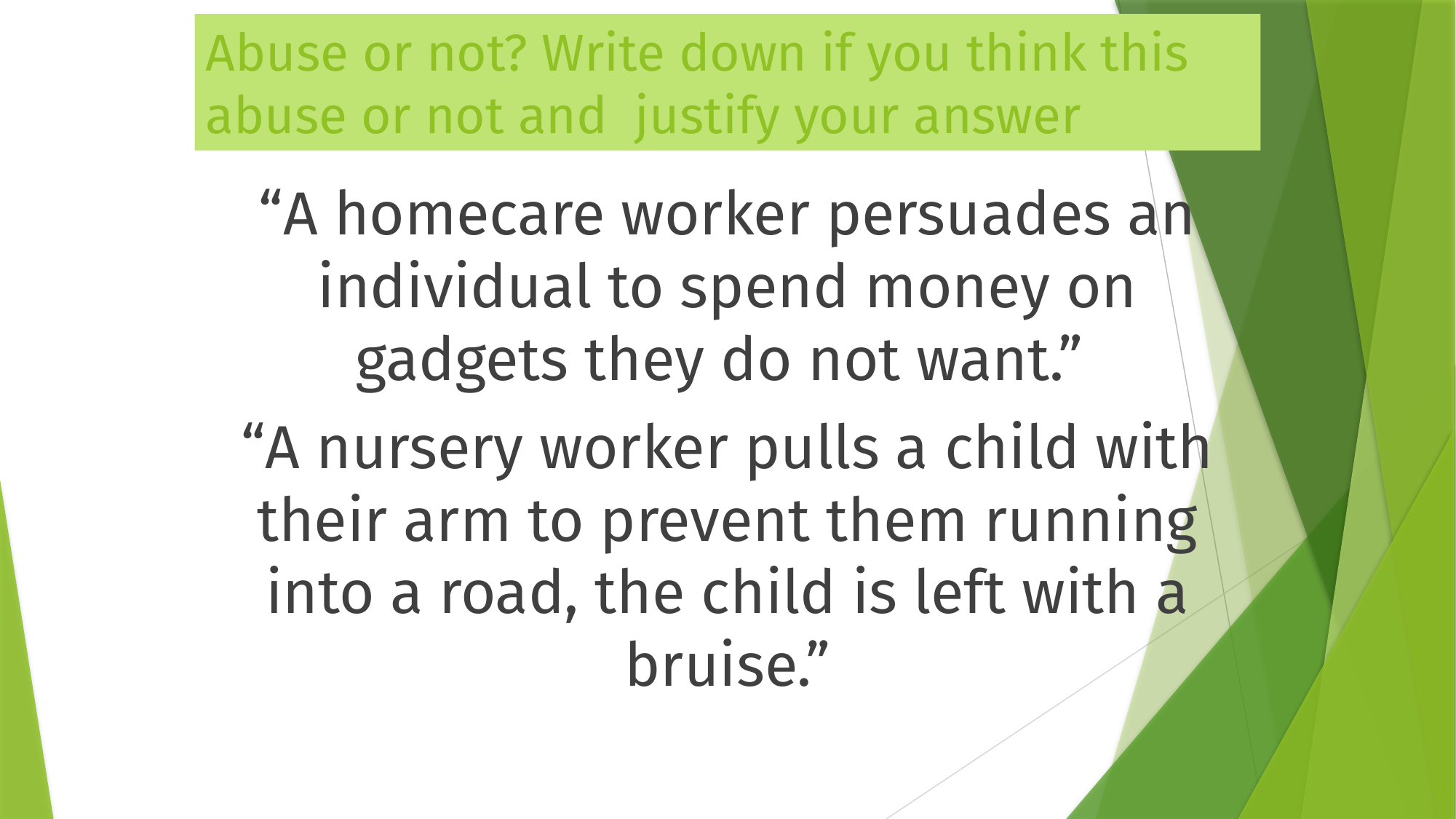

# Abuse or not? Write down if you think this abuse or not and  justify your answer
“A homecare worker persuades an individual to spend money on gadgets they do not want.”
“A nursery worker pulls a child with their arm to prevent them running into a road, the child is left with a bruise.”